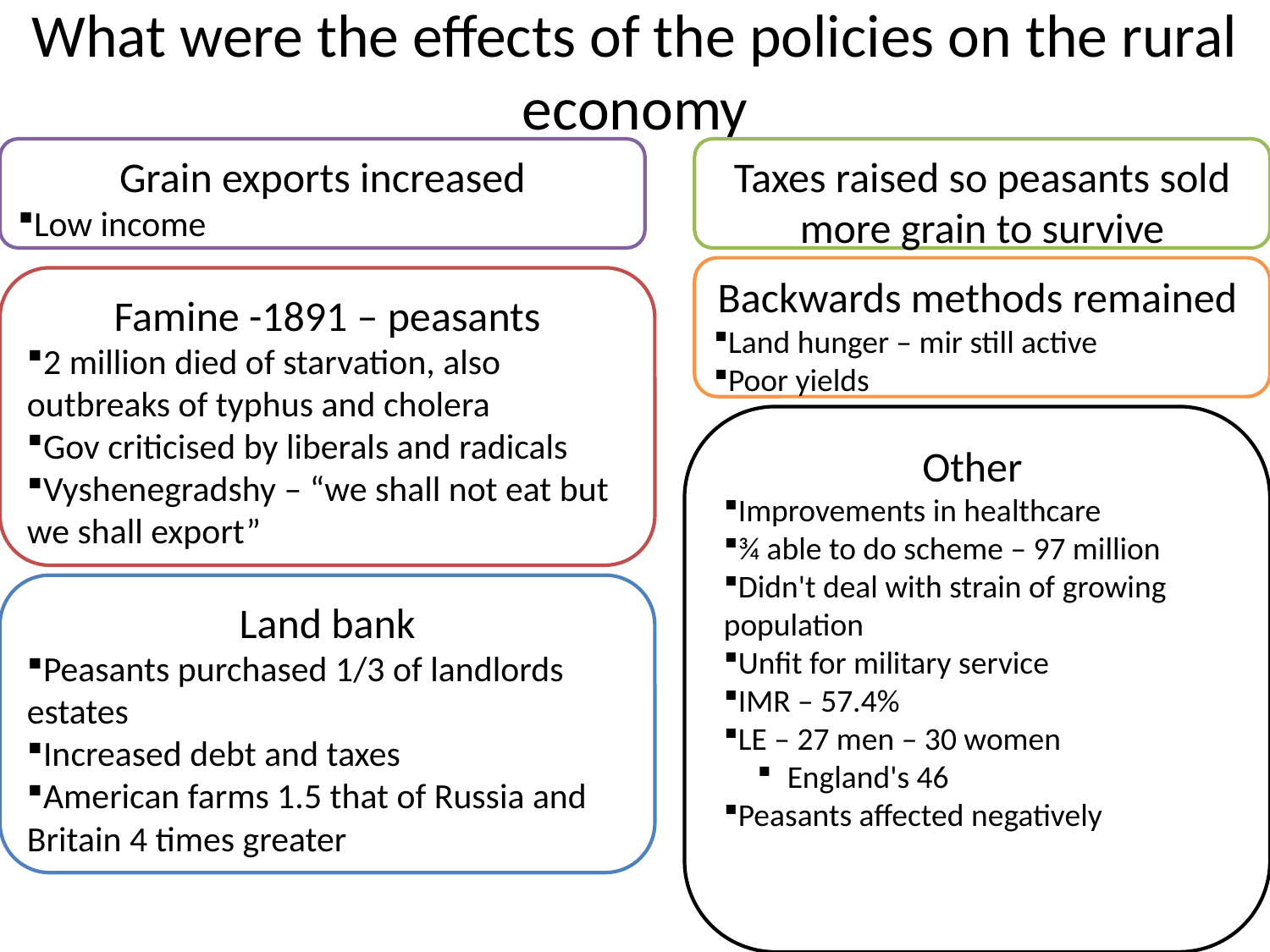

# What were the effects of the policies on the rural economy
Grain exports increased
Low income
Taxes raised so peasants sold more grain to survive

Backwards methods remained
Land hunger – mir still active
Poor yields
Famine -1891 – peasants
2 million died of starvation, also outbreaks of typhus and cholera
Gov criticised by liberals and radicals
Vyshenegradshy – “we shall not eat but we shall export”
Other
Improvements in healthcare
¾ able to do scheme – 97 million
Didn't deal with strain of growing population
Unfit for military service
IMR – 57.4%
LE – 27 men – 30 women
England's 46
Peasants affected negatively
Land bank
Peasants purchased 1/3 of landlords estates
Increased debt and taxes
American farms 1.5 that of Russia and Britain 4 times greater